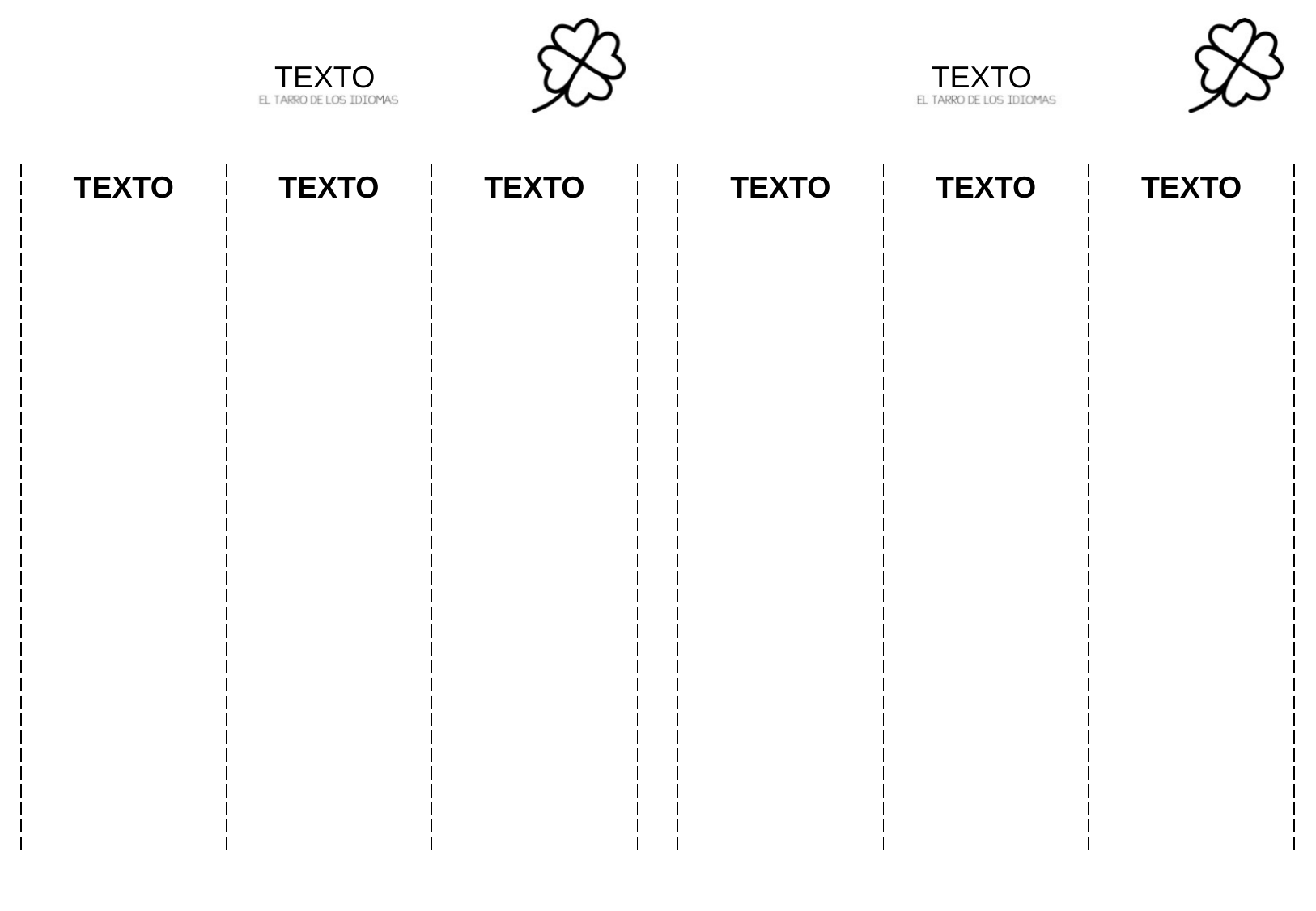

TEXTO
TEXTO
| TEXTO | TEXTO | TEXTO |
| --- | --- | --- |
| TEXTO | TEXTO | TEXTO |
| --- | --- | --- |